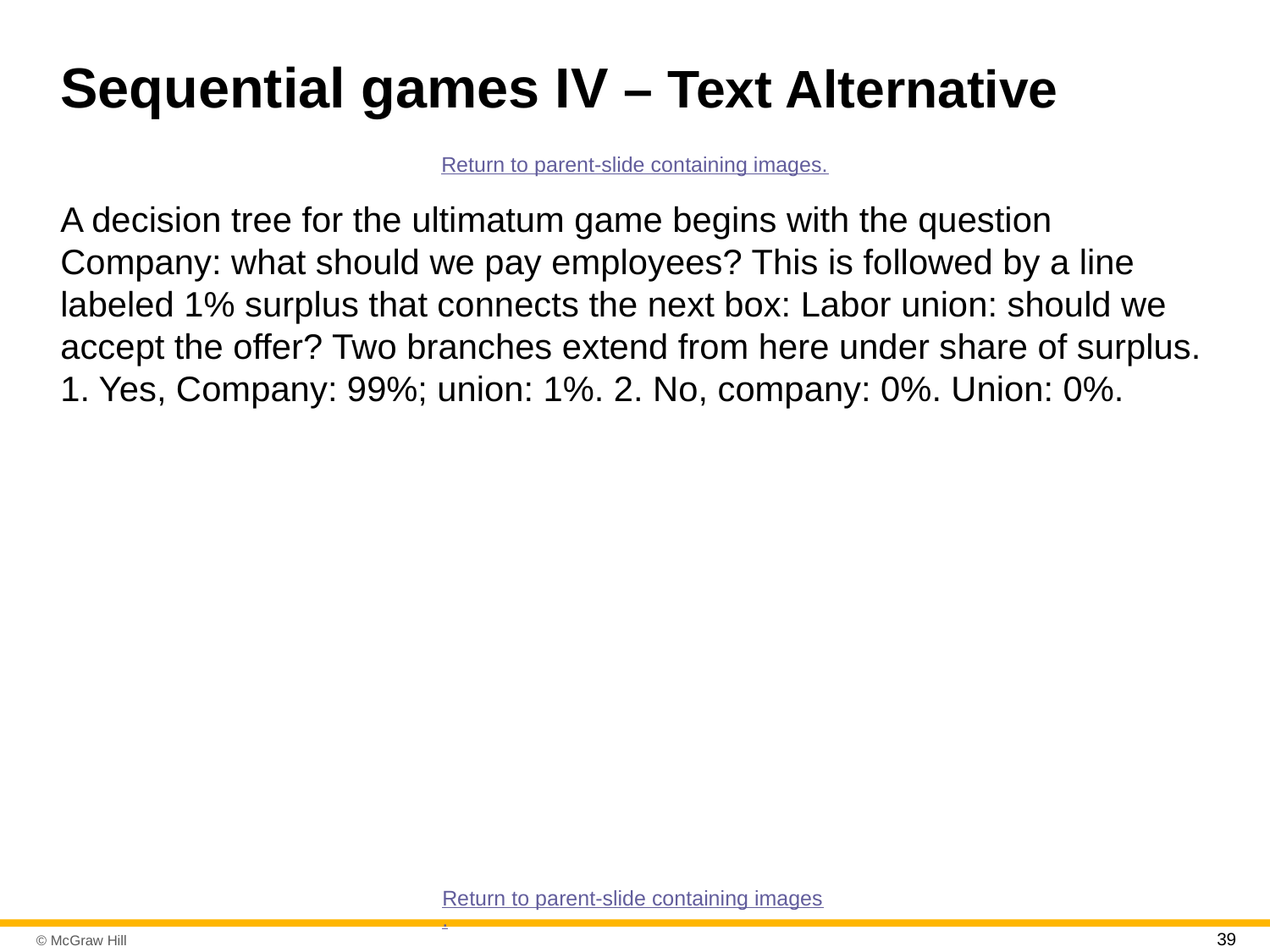

# Sequential games IV – Text Alternative
Return to parent-slide containing images.
A decision tree for the ultimatum game begins with the question Company: what should we pay employees? This is followed by a line labeled 1% surplus that connects the next box: Labor union: should we accept the offer? Two branches extend from here under share of surplus. 1. Yes, Company: 99%; union: 1%. 2. No, company: 0%. Union: 0%.
Return to parent-slide containing images.